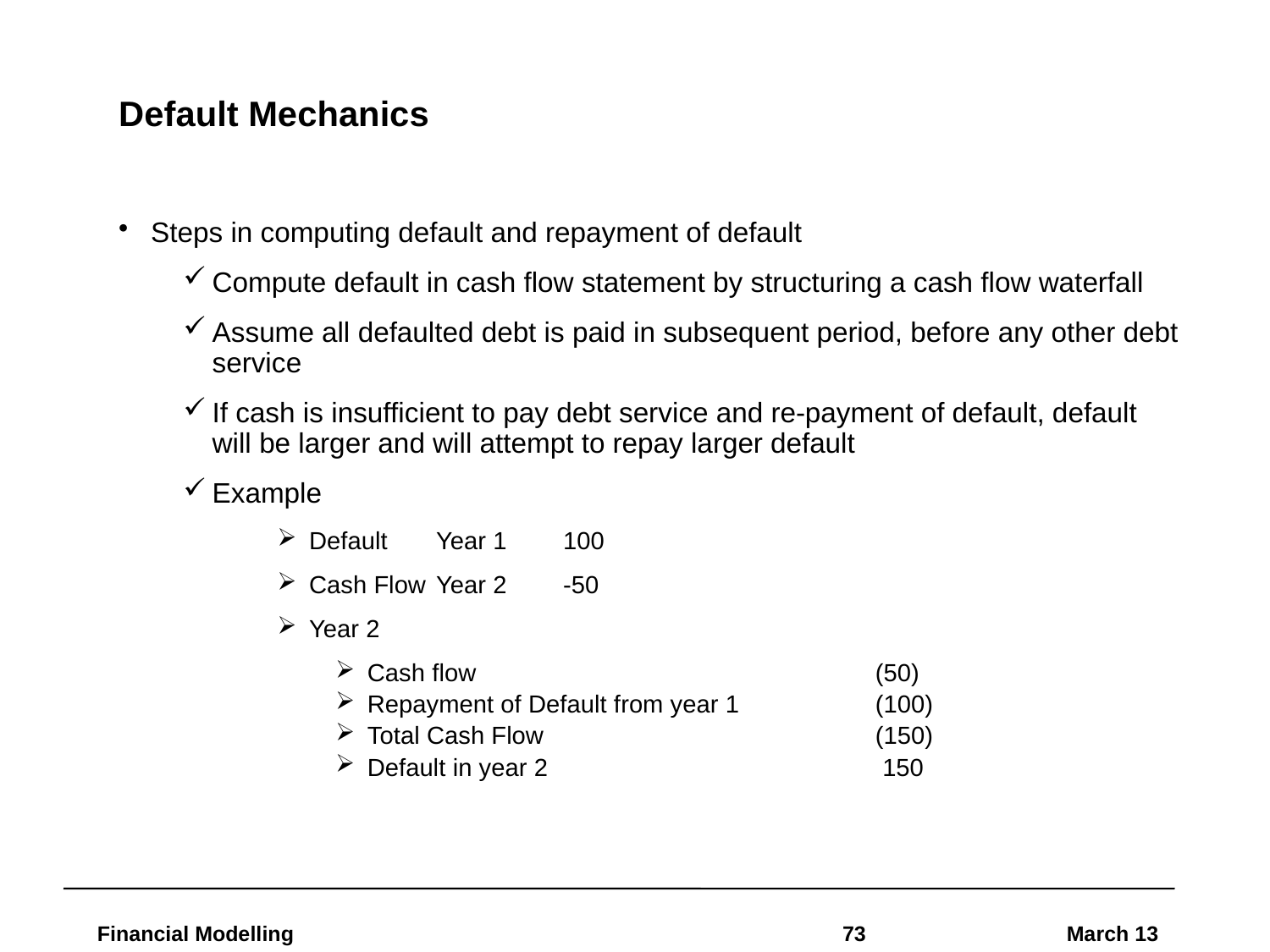

# Default Mechanics
Steps in computing default and repayment of default
Compute default in cash flow statement by structuring a cash flow waterfall
Assume all defaulted debt is paid in subsequent period, before any other debt service
If cash is insufficient to pay debt service and re-payment of default, default will be larger and will attempt to repay larger default
Example
Default 	Year 1	100
Cash Flow	Year 2	-50
Year 2
Cash flow				(50)
Repayment of Default from year 1		(100)
Total Cash Flow			(150)
Default in year 2			 150